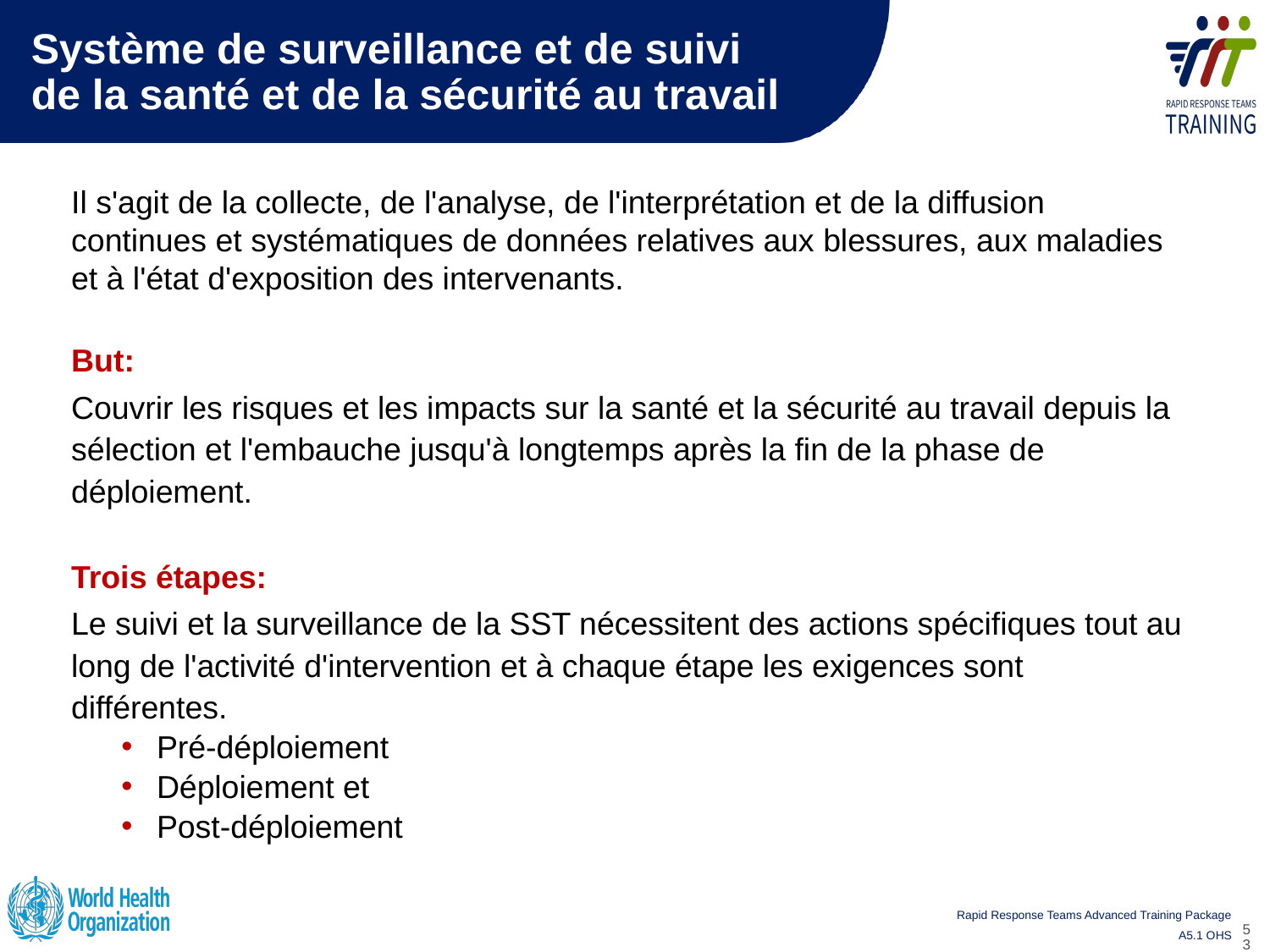

Système de surveillance et de suivi de la santé et de la sécurité au travail
Il s'agit de la collecte, de l'analyse, de l'interprétation et de la diffusion continues et systématiques de données relatives aux blessures, aux maladies et à l'état d'exposition des intervenants.

But:
Couvrir les risques et les impacts sur la santé et la sécurité au travail depuis la sélection et l'embauche jusqu'à longtemps après la fin de la phase de déploiement.

Trois étapes:
Le suivi et la surveillance de la SST nécessitent des actions spécifiques tout au long de l'activité d'intervention et à chaque étape les exigences sont différentes.
Pré-déploiement
Déploiement et
Post-déploiement
53